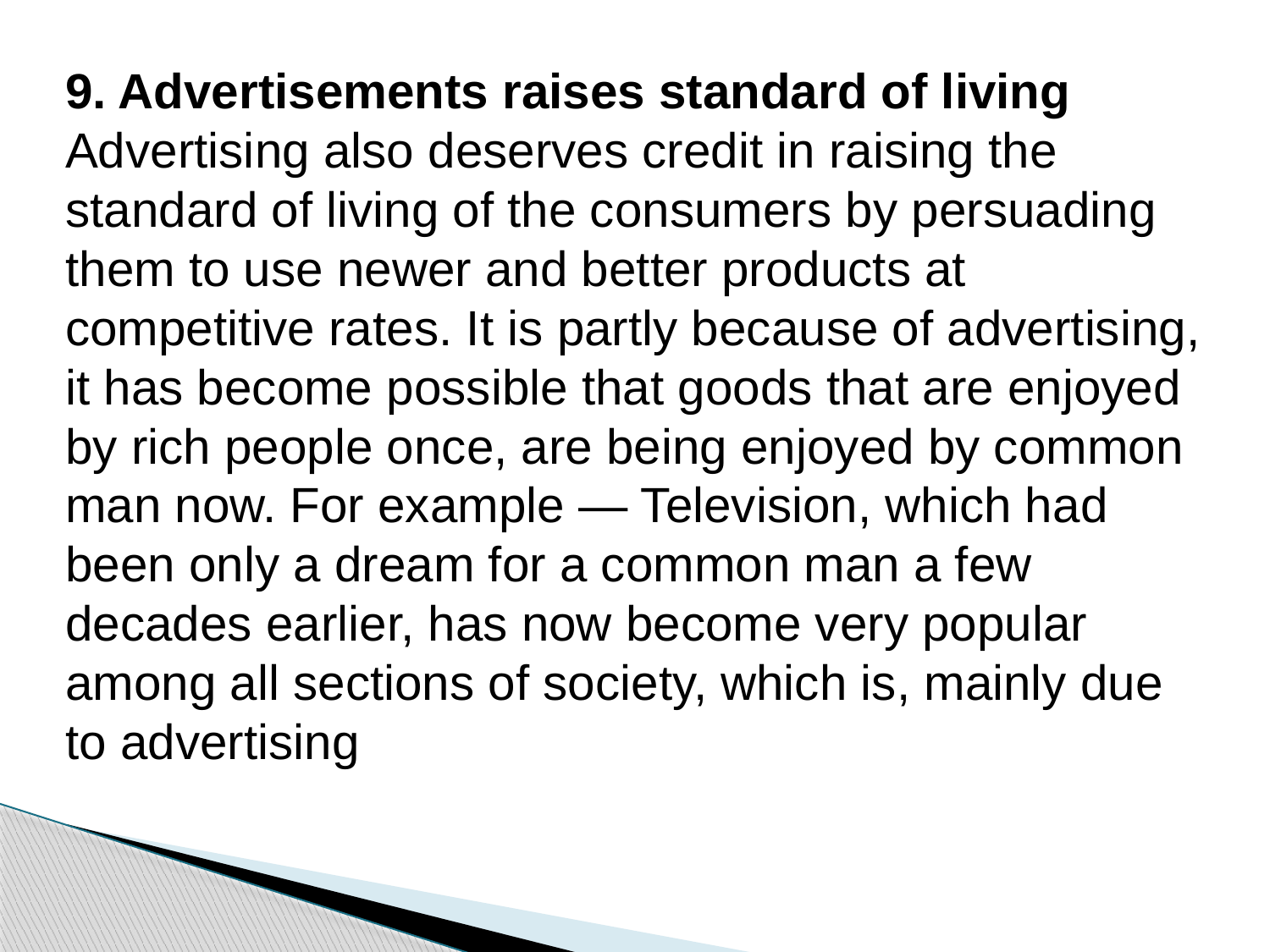

9. Advertisements raises standard of living
Advertising also deserves credit in raising the standard of living of the consumers by persuading them to use newer and better products at competitive rates. It is partly because of advertising, it has become possible that goods that are enjoyed by rich people once, are being enjoyed by common man now. For example — Television, which had been only a dream for a common man a few decades earlier, has now become very popular among all sections of society, which is, mainly due to advertising